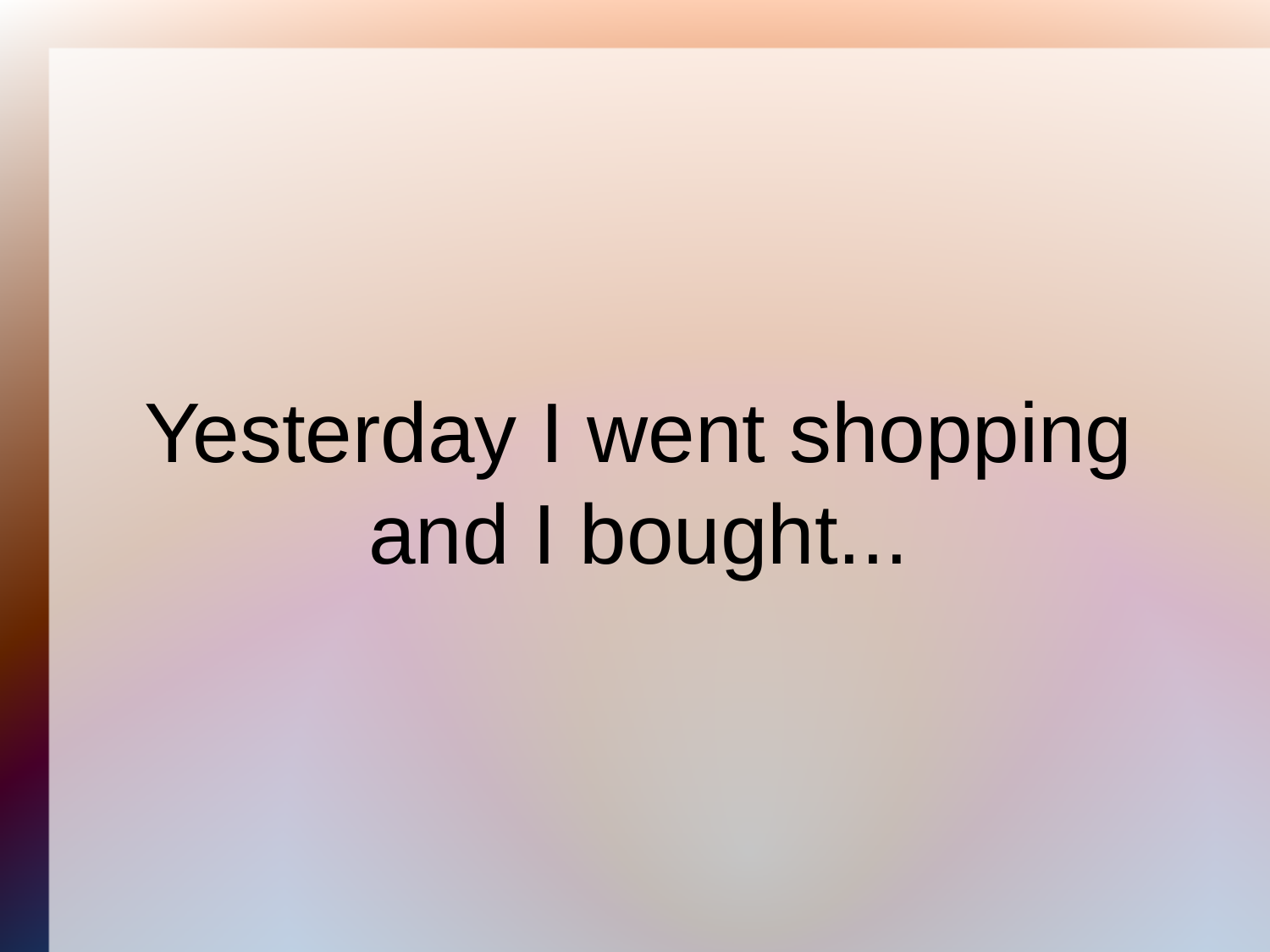

Yesterday I went shopping and I bought...